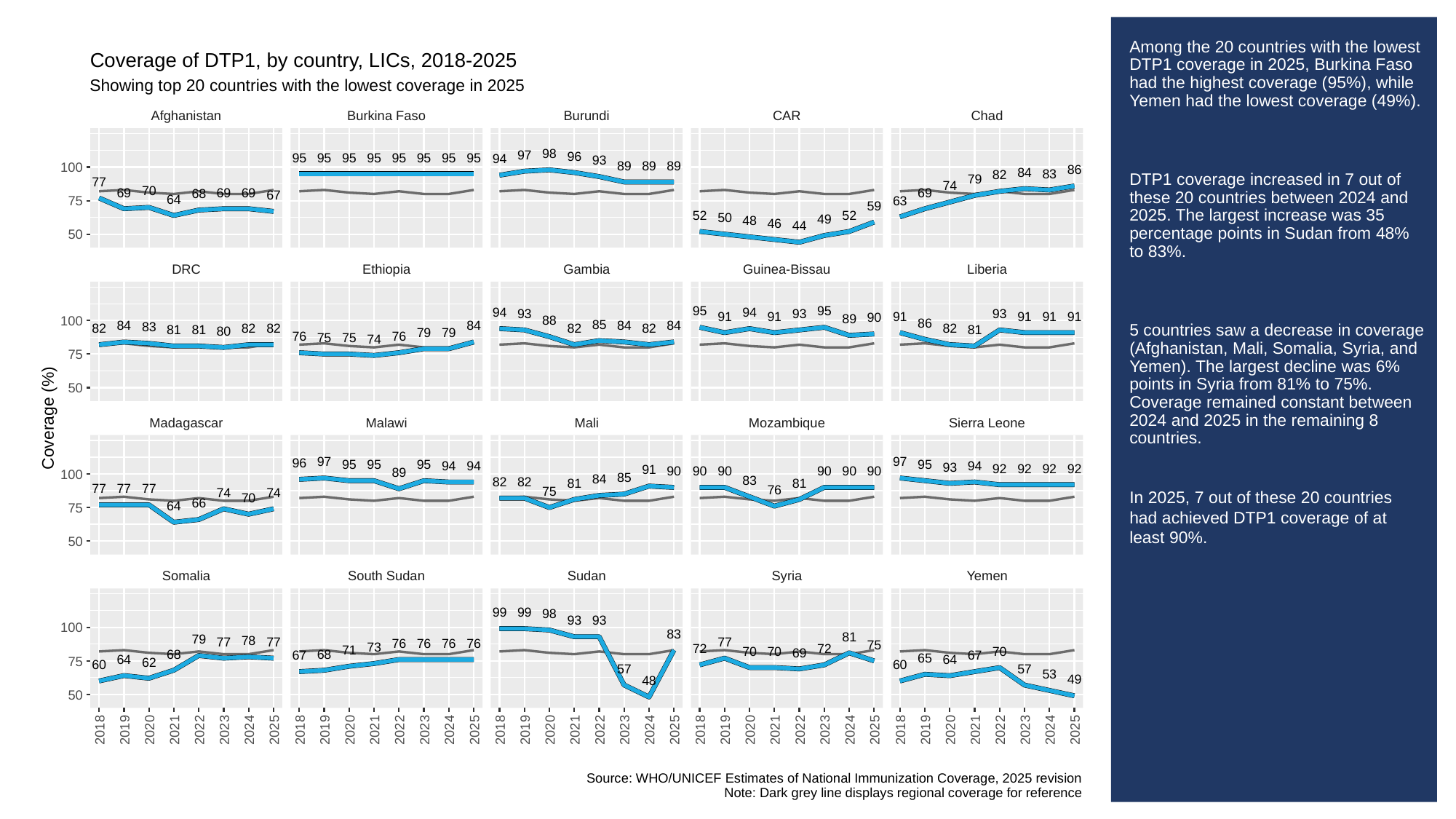

# Among the 20 countries with the lowest DTP1 coverage in 2025, Burkina Faso had the highest coverage (95%), while Yemen had the lowest coverage (49%).

DTP1 coverage increased in 7 out of these 20 countries between 2024 and 2025. The largest increase was 35 percentage points in Sudan from 48% to 83%.

5 countries saw a decrease in coverage (Afghanistan, Mali, Somalia, Syria, and Yemen). The largest decline was 6% points in Syria from 81% to 75%. Coverage remained constant between 2024 and 2025 in the remaining 8 countries.

In 2025, 7 out of these 20 countries had achieved DTP1 coverage of at least 90%.

Coverage of DTP1, by country, LICs, 2018-2025
Showing top 20 countries with the lowest coverage in 2025
Afghanistan
Burkina Faso
Burundi
CAR
Chad

98
97

96
95
95
95
95
95
95
95
95
94
93
89
89
89
100
86

84
83

82

79
77
74

70
69
69
69
69
68

67
64
63
75

59
52
52
50
49
48

46
44

50

DRC
Ethiopia
Gambia
Guinea-Bissau
Liberia

95
95
94
94
93
93
93
91
91
91
91
91
91
90
89
88
100
86
85

84
84
84
84
83
82
82
82
82
82
82
81
81
81
80

79
79

76
76
75
75
74

75

50

Coverage (%)
Madagascar
Malawi
Mali
Mozambique
Sierra Leone

97
97

96
95
95
95
95
94
94
94
93
92
92
92
92
91
90
90
90
90
90
90
89
100
85

84
83
82
82

81
81
77
77
77
76

75

74
74

70

66
64
75

50

Somalia
South Sudan
Sudan
Syria
Yemen

99
99
98

93
93
100

83
81
79
78
77
77
77
76
76
76
76
75
73
72
72

71
70
70
70
69
68
68

67
67

65
64
64

75
62

60
60

57
57

53
49
48

50

2018
2019
2020
2021
2022
2023
2024
2025
2018
2019
2020
2021
2022
2023
2024
2025
2018
2019
2020
2021
2022
2023
2024
2025
2018
2019
2020
2021
2022
2023
2024
2025
2018
2019
2020
2021
2022
2023
2024
2025
Source: WHO/UNICEF Estimates of National Immunization Coverage, 2025 revision
Note: Dark grey line displays regional coverage for reference